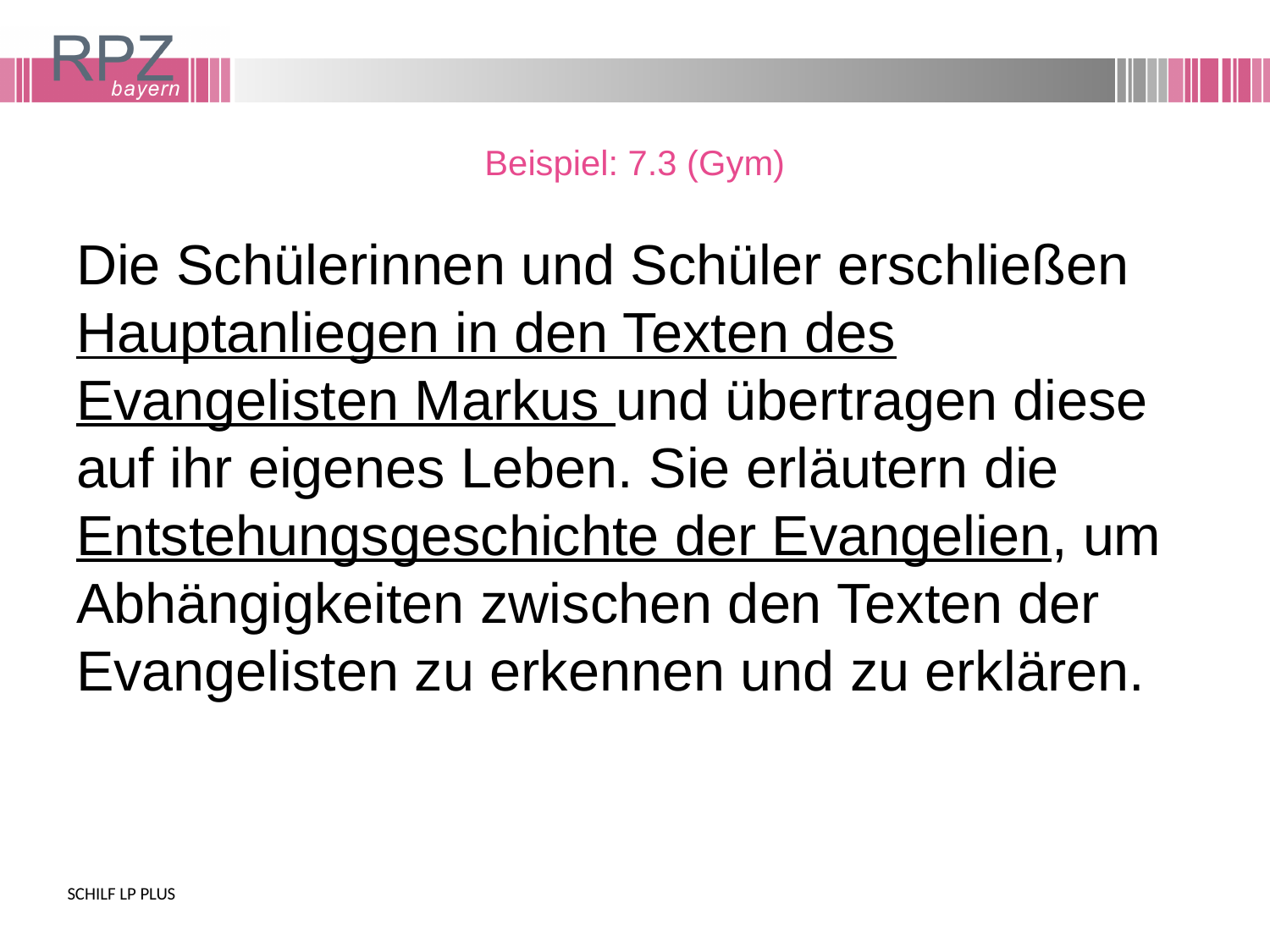

# Beispiel: 7.3 (Gym)
Die Schülerinnen und Schüler erschließen Hauptanliegen in den Texten des Evangelisten Markus und übertragen diese auf ihr eigenes Leben. Sie erläutern die Entstehungsgeschichte der Evangelien, um Abhängigkeiten zwischen den Texten der Evangelisten zu erkennen und zu erklären.